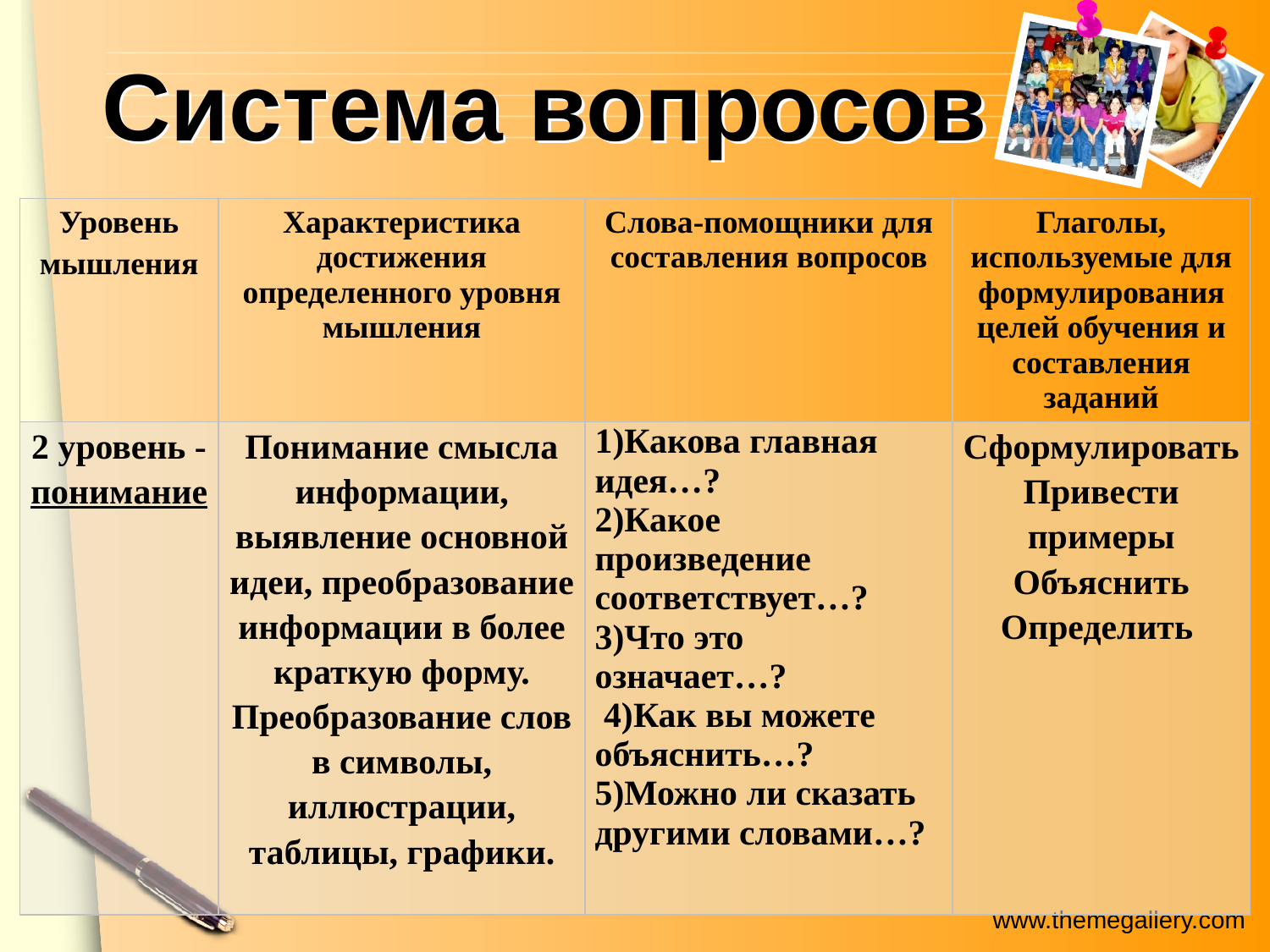

# Система вопросов
| Уровень мышления | Характеристика достижения определенного уровня мышления | Слова-помощники для составления вопросов | Глаголы, используемые для формулирования целей обучения и составления заданий |
| --- | --- | --- | --- |
| 2 уровень - понимание | Понимание смысла информации, выявление основной идеи, преобразование информации в более краткую форму. Преобразование слов в символы, иллюстрации, таблицы, графики. | 1)Какова главная идея…? 2)Какое произведение соответствует…? 3)Что это означает…? 4)Как вы можете объяснить…? 5)Можно ли сказать другими словами…? | Сформулировать Привести примеры Объяснить Определить |